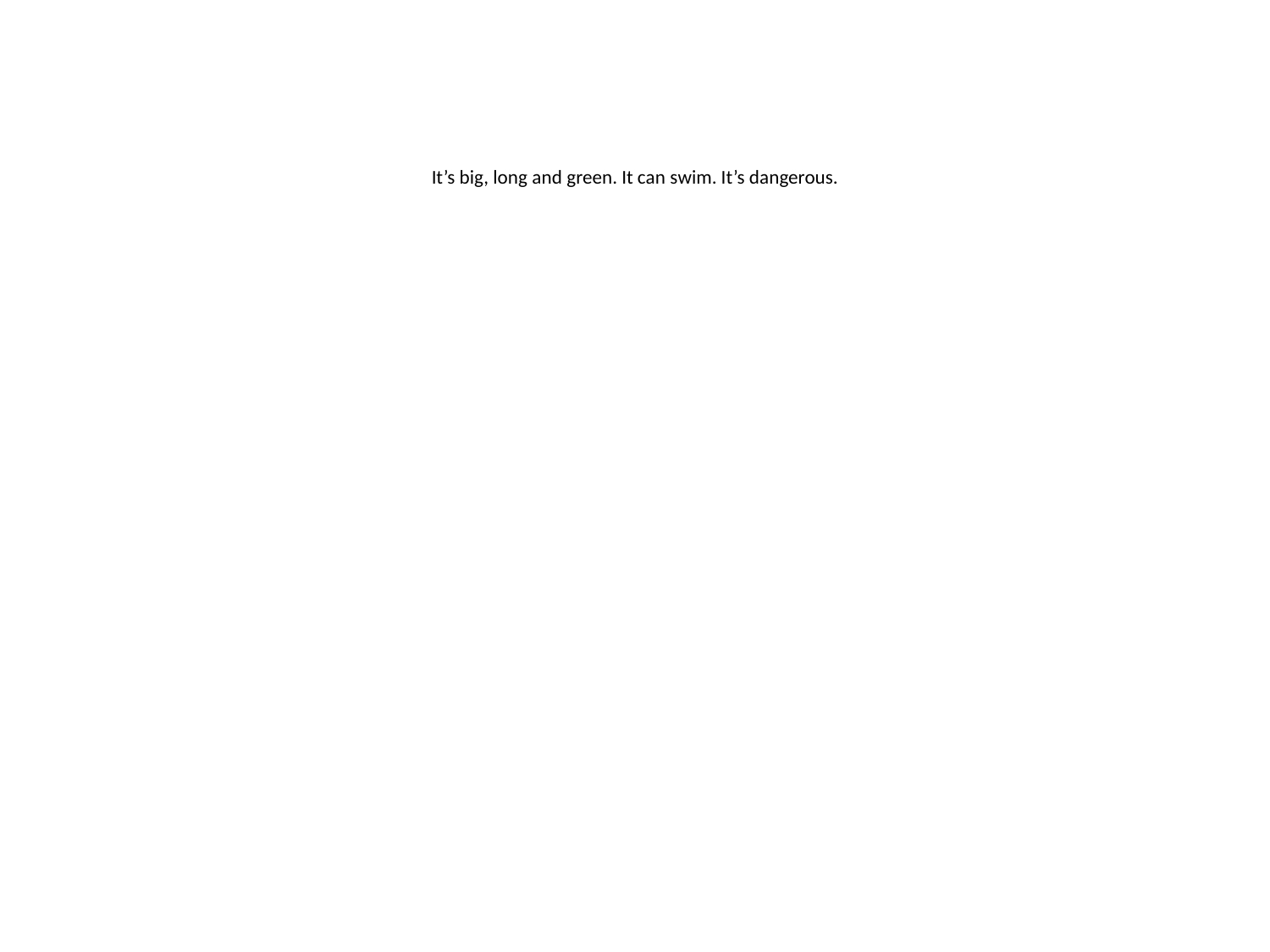

# It’s big, long and green. It can swim. It’s dangerous.